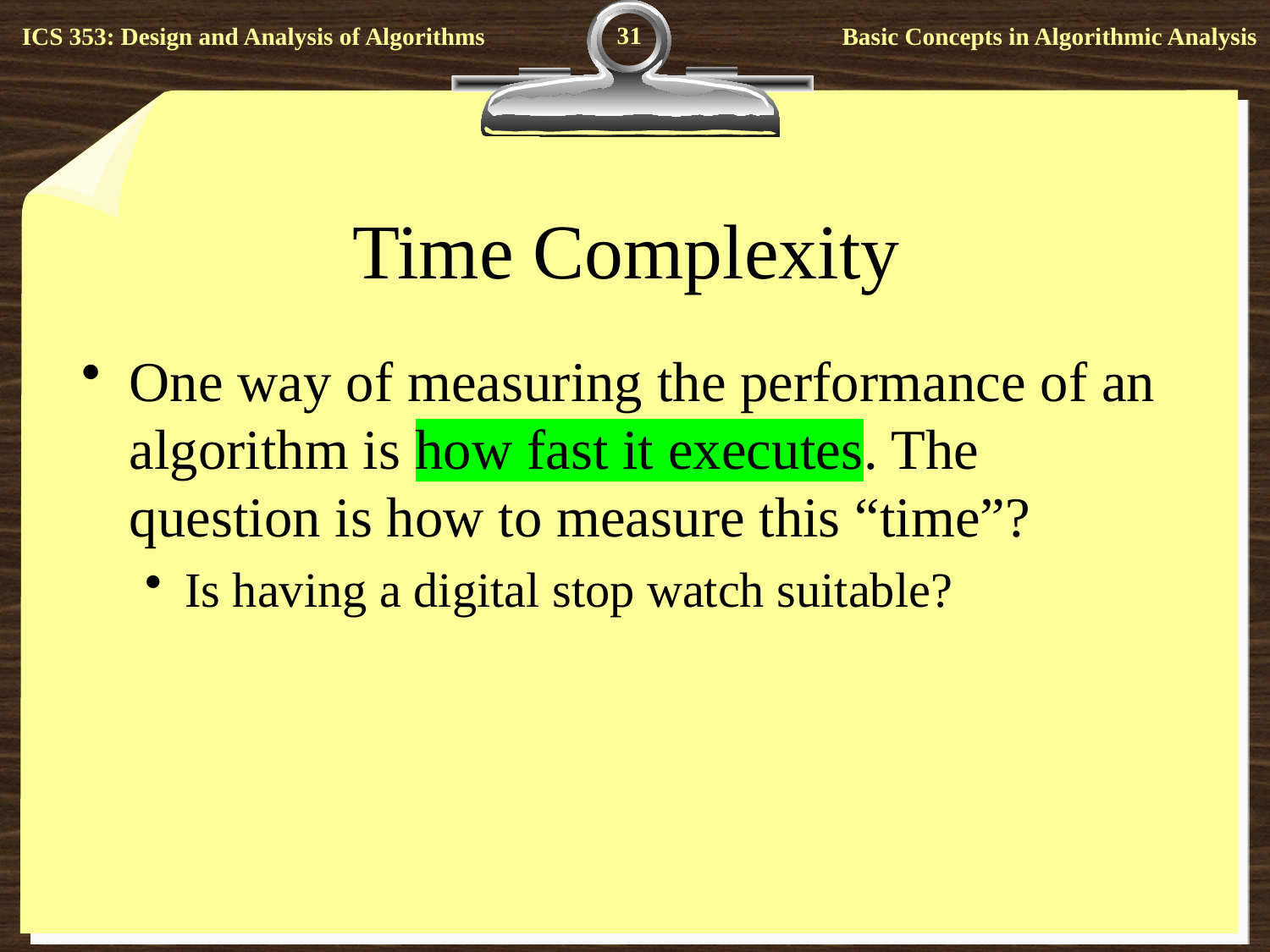

31
# Time Complexity
One way of measuring the performance of an algorithm is how fast it executes. The question is how to measure this “time”?
Is having a digital stop watch suitable?